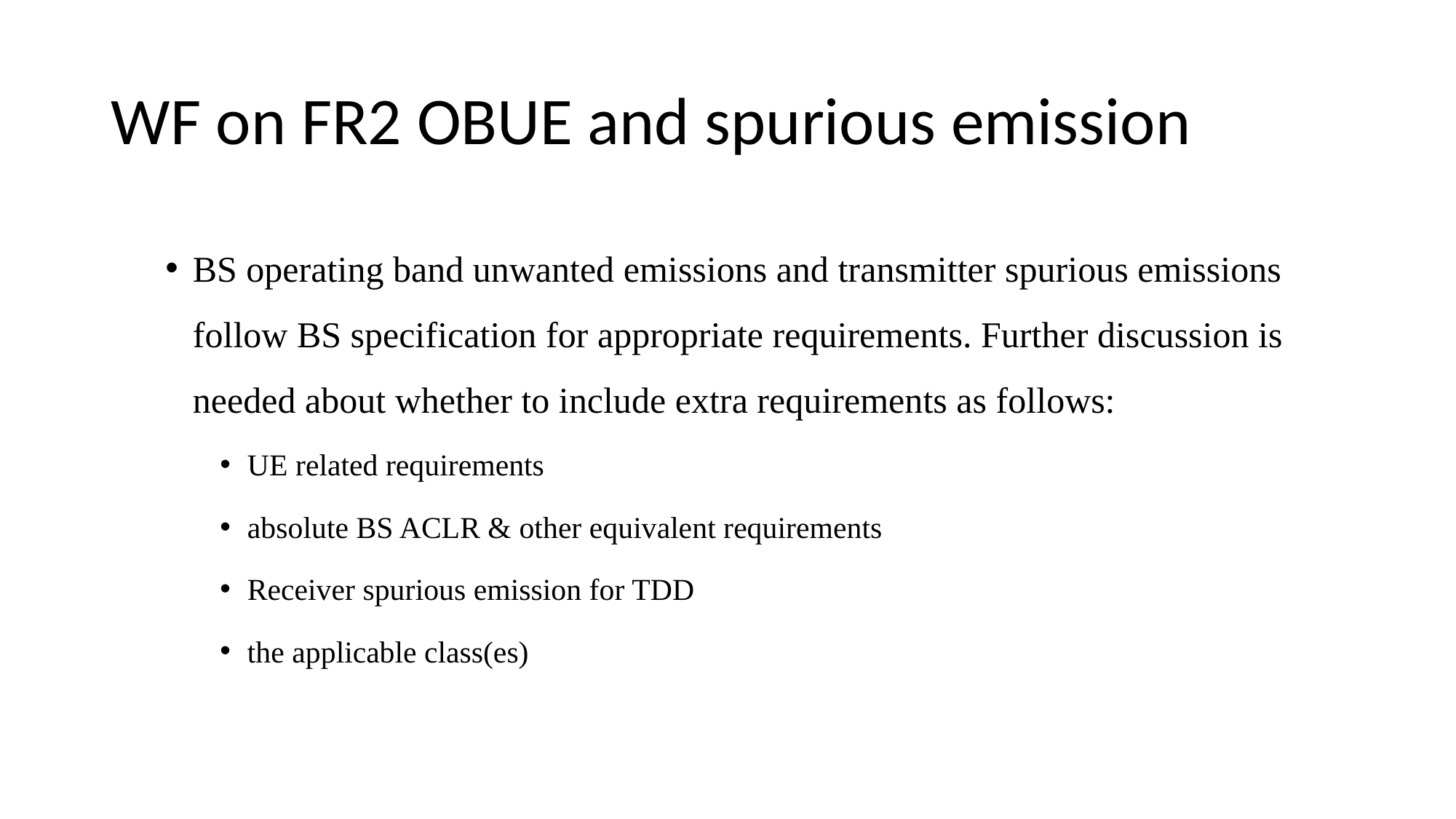

# WF on FR2 OBUE and spurious emission
BS operating band unwanted emissions and transmitter spurious emissions follow BS specification for appropriate requirements. Further discussion is needed about whether to include extra requirements as follows:
UE related requirements
absolute BS ACLR & other equivalent requirements
Receiver spurious emission for TDD
the applicable class(es)